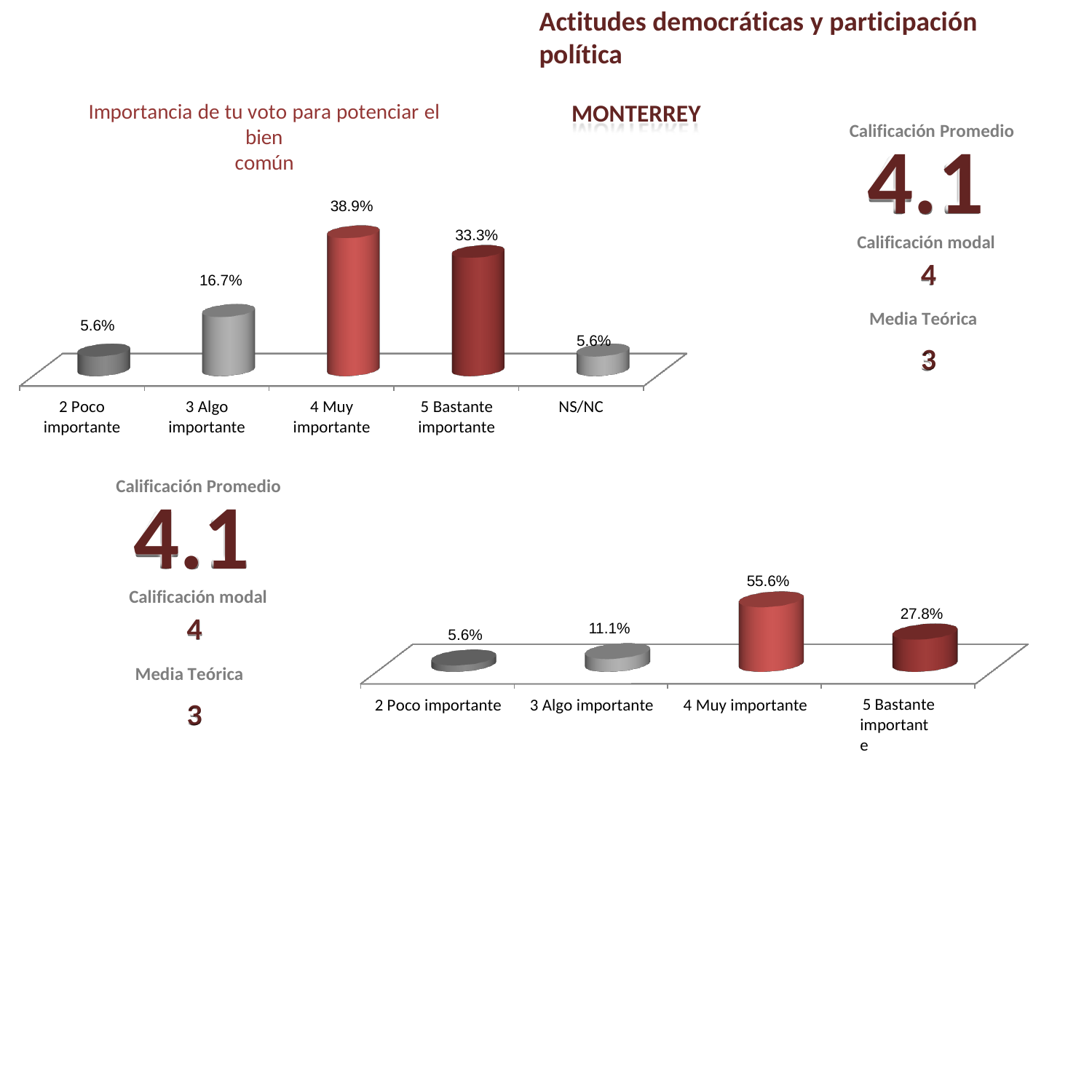

Actitudes democráticas y participación política
MONTERREY
Importancia de tu voto para potenciar el bien
común

Calificación Promedio
4.1
Calificación modal
4

Media Teórica

3

38.9%

33.3%

16.7%
5.6%
5.6%

2 Poco
importante
3 Algo
importante
4 Muy
importante
5 Bastante
importante
NS/NC

Calificación Promedio
4.1
Calificación modal

55.6%

27.8%
4

Media Teórica

3
11.1%
5.6%

5 Bastante importante
2 Poco importante
3 Algo importante
4 Muy importante